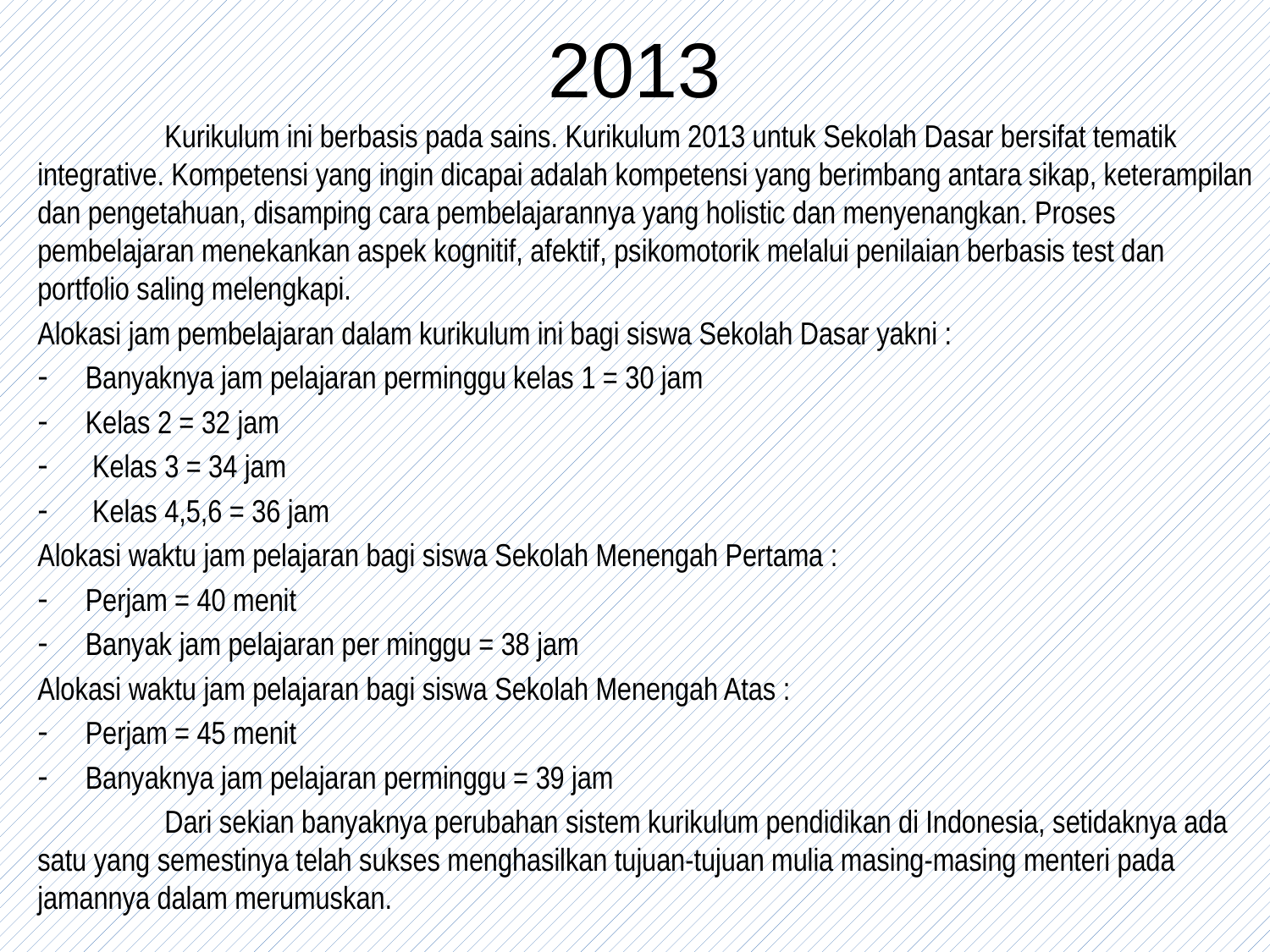

# 2013
	Kurikulum ini berbasis pada sains. Kurikulum 2013 untuk Sekolah Dasar bersifat tematik integrative. Kompetensi yang ingin dicapai adalah kompetensi yang berimbang antara sikap, keterampilan dan pengetahuan, disamping cara pembelajarannya yang holistic dan menyenangkan. Proses pembelajaran menekankan aspek kognitif, afektif, psikomotorik melalui penilaian berbasis test dan portfolio saling melengkapi.
Alokasi jam pembelajaran dalam kurikulum ini bagi siswa Sekolah Dasar yakni :
Banyaknya jam pelajaran perminggu kelas 1 = 30 jam
Kelas 2 = 32 jam
 Kelas 3 = 34 jam
 Kelas 4,5,6 = 36 jam
Alokasi waktu jam pelajaran bagi siswa Sekolah Menengah Pertama :
Perjam = 40 menit
Banyak jam pelajaran per minggu = 38 jam
Alokasi waktu jam pelajaran bagi siswa Sekolah Menengah Atas :
Perjam = 45 menit
Banyaknya jam pelajaran perminggu = 39 jam
	Dari sekian banyaknya perubahan sistem kurikulum pendidikan di Indonesia, setidaknya ada satu yang semestinya telah sukses menghasilkan tujuan-tujuan mulia masing-masing menteri pada jamannya dalam merumuskan.